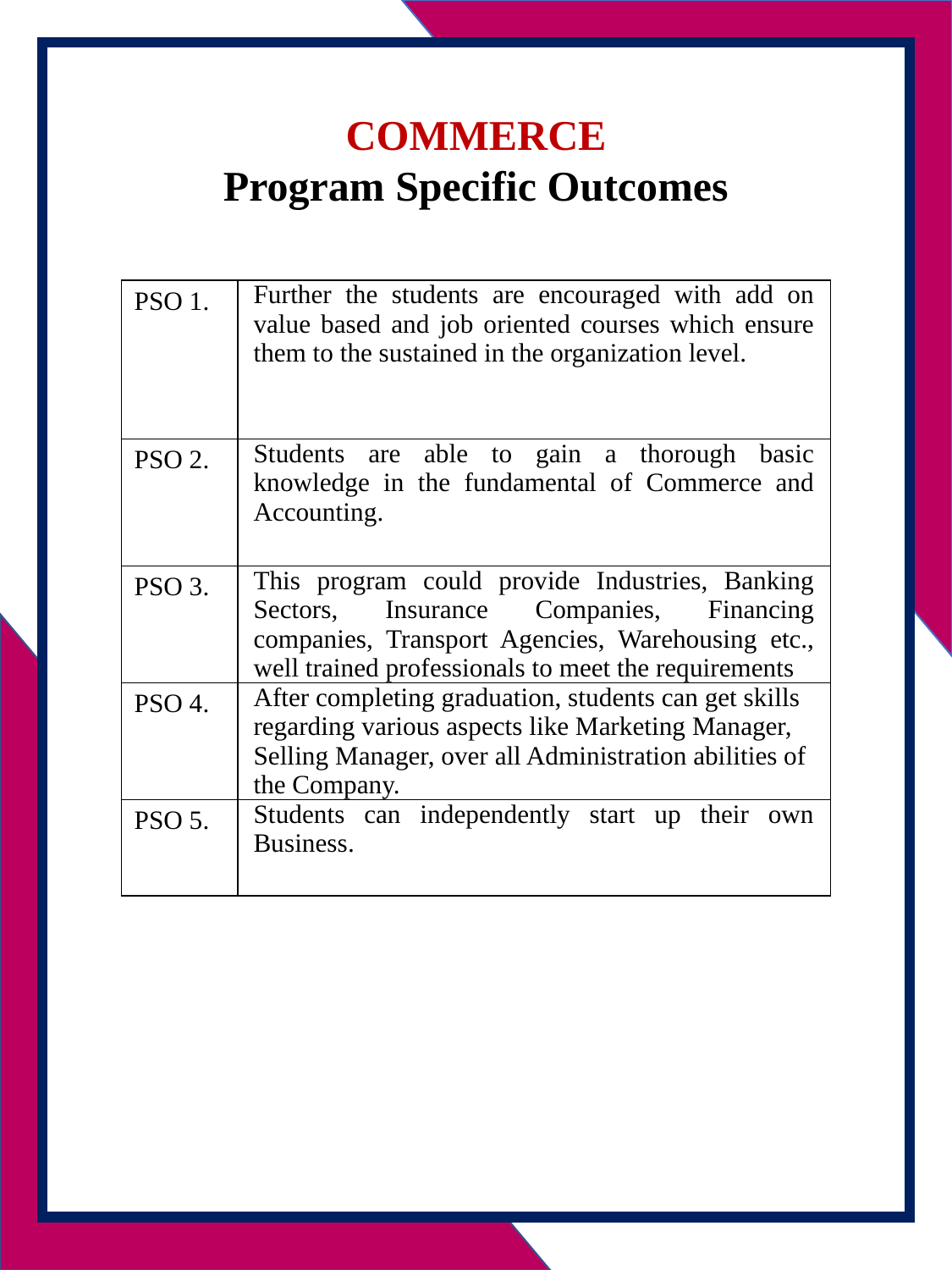

COMMERCE
Program Specific Outcomes

| PSO 1. | Further the students are encouraged with add on value based and job oriented courses which ensure them to the sustained in the organization level. |
| --- | --- |
| PSO 2. | Students are able to gain a thorough basic knowledge in the fundamental of Commerce and Accounting. |
| PSO 3. | This program could provide Industries, Banking Sectors, Insurance Companies, Financing companies, Transport Agencies, Warehousing etc., well trained professionals to meet the requirements |
| PSO 4. | After completing graduation, students can get skills regarding various aspects like Marketing Manager, Selling Manager, over all Administration abilities of the Company. |
| PSO 5. | Students can independently start up their own Business. |